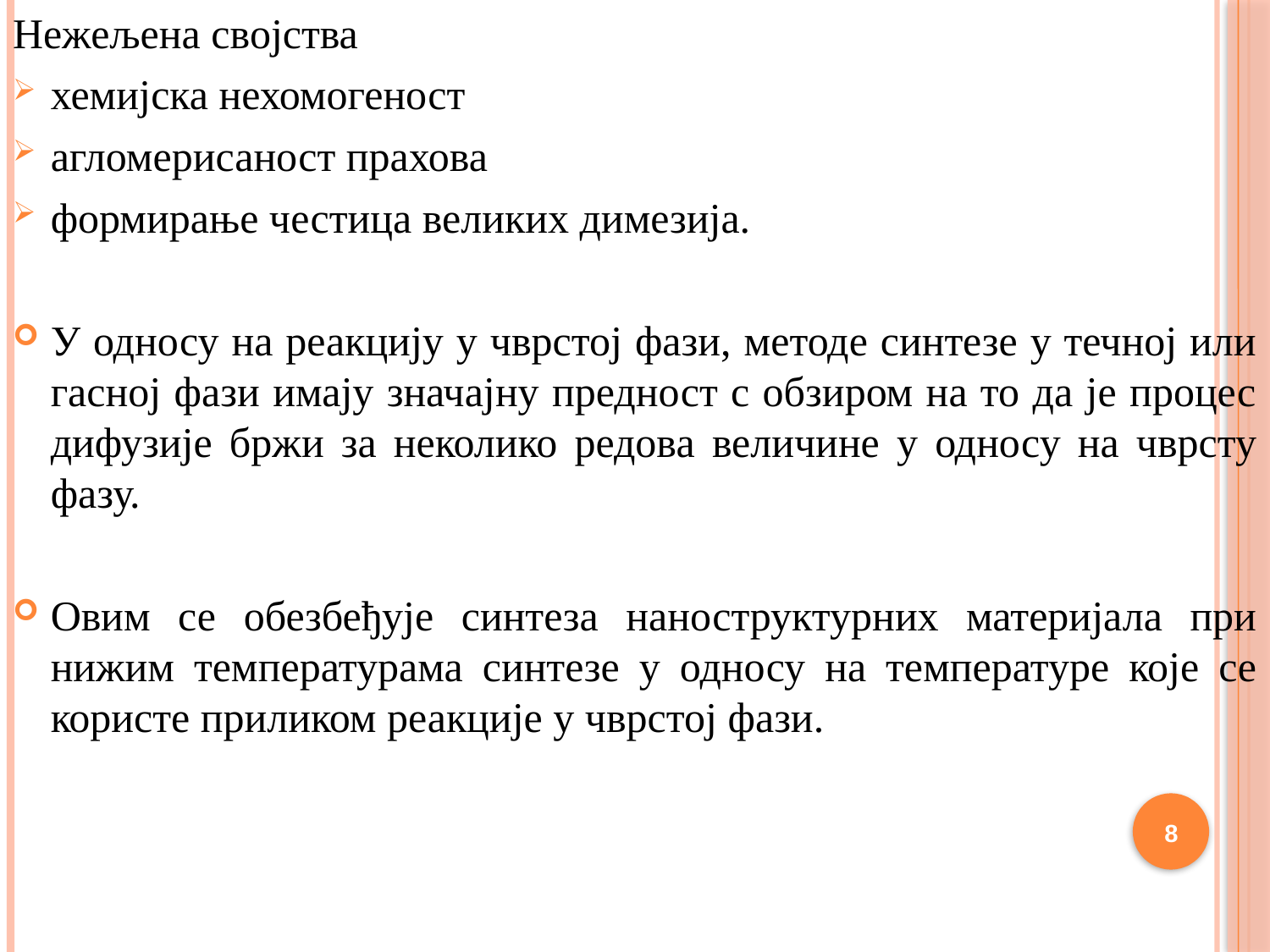

Нежељена својства
хемијска нехомогеност
агломерисаност прахова
формирањe честица великих димезија.

У односу на реакцију у чврстој фази, методе синтезе у течној или гасној фази имају значајну предност с обзиром на то да је процес дифузије бржи за неколико редова величине у односу на чврсту фазу.

Овим се обезбеђује синтеза наноструктурних материјала при нижим температурама синтезе у односу на температуре које се користе приликом реакције у чврстој фази.

8